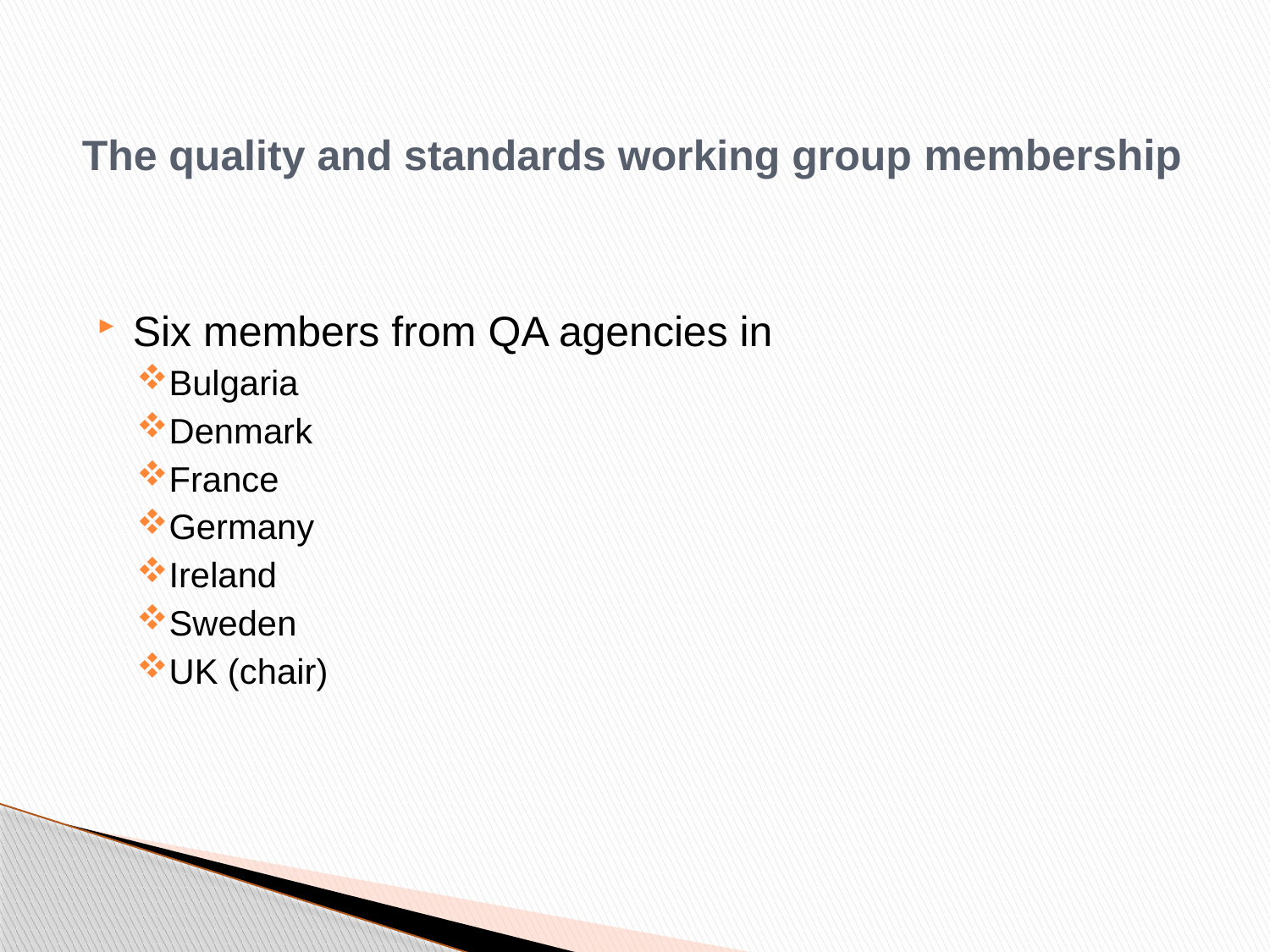

# The quality and standards working group membership
Six members from QA agencies in
Bulgaria
Denmark
France
Germany
Ireland
Sweden
UK (chair)